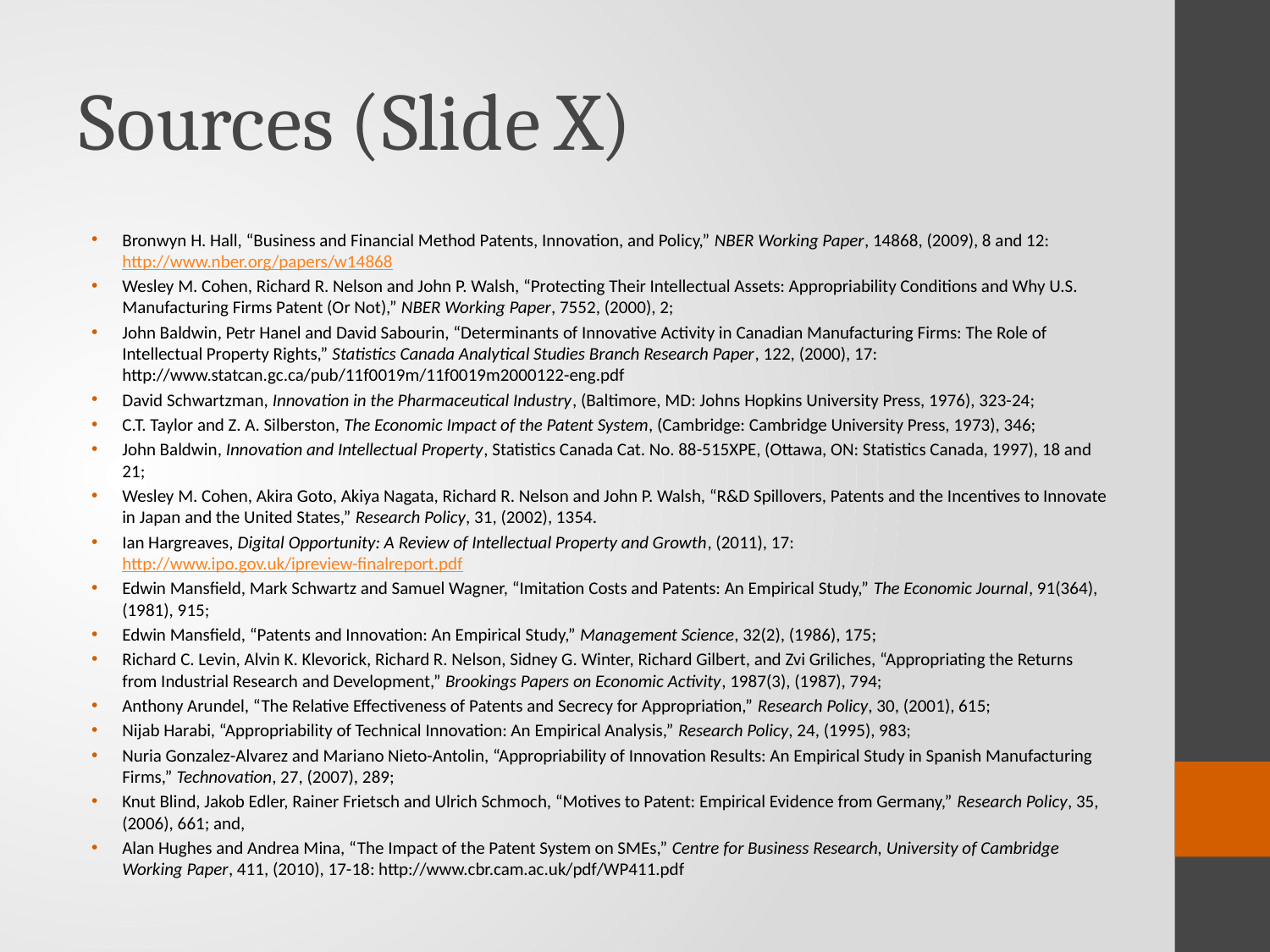

# Sources (Slide X)
Bronwyn H. Hall, “Business and Financial Method Patents, Innovation, and Policy,” NBER Working Paper, 14868, (2009), 8 and 12: http://www.nber.org/papers/w14868
Wesley M. Cohen, Richard R. Nelson and John P. Walsh, “Protecting Their Intellectual Assets: Appropriability Conditions and Why U.S. Manufacturing Firms Patent (Or Not),” NBER Working Paper, 7552, (2000), 2;
John Baldwin, Petr Hanel and David Sabourin, “Determinants of Innovative Activity in Canadian Manufacturing Firms: The Role of Intellectual Property Rights,” Statistics Canada Analytical Studies Branch Research Paper, 122, (2000), 17: http://www.statcan.gc.ca/pub/11f0019m/11f0019m2000122-eng.pdf
David Schwartzman, Innovation in the Pharmaceutical Industry, (Baltimore, MD: Johns Hopkins University Press, 1976), 323-24;
C.T. Taylor and Z. A. Silberston, The Economic Impact of the Patent System, (Cambridge: Cambridge University Press, 1973), 346;
John Baldwin, Innovation and Intellectual Property, Statistics Canada Cat. No. 88-515XPE, (Ottawa, ON: Statistics Canada, 1997), 18 and 21;
Wesley M. Cohen, Akira Goto, Akiya Nagata, Richard R. Nelson and John P. Walsh, “R&D Spillovers, Patents and the Incentives to Innovate in Japan and the United States,” Research Policy, 31, (2002), 1354.
Ian Hargreaves, Digital Opportunity: A Review of Intellectual Property and Growth, (2011), 17:  http://www.ipo.gov.uk/ipreview-finalreport.pdf
Edwin Mansfield, Mark Schwartz and Samuel Wagner, “Imitation Costs and Patents: An Empirical Study,” The Economic Journal, 91(364), (1981), 915;
Edwin Mansfield, “Patents and Innovation: An Empirical Study,” Management Science, 32(2), (1986), 175;
Richard C. Levin, Alvin K. Klevorick, Richard R. Nelson, Sidney G. Winter, Richard Gilbert, and Zvi Griliches, “Appropriating the Returns from Industrial Research and Development,” Brookings Papers on Economic Activity, 1987(3), (1987), 794;
Anthony Arundel, “The Relative Effectiveness of Patents and Secrecy for Appropriation,” Research Policy, 30, (2001), 615;
Nijab Harabi, “Appropriability of Technical Innovation: An Empirical Analysis,” Research Policy, 24, (1995), 983;
Nuria Gonzalez-Alvarez and Mariano Nieto-Antolin, “Appropriability of Innovation Results: An Empirical Study in Spanish Manufacturing Firms,” Technovation, 27, (2007), 289;
Knut Blind, Jakob Edler, Rainer Frietsch and Ulrich Schmoch, “Motives to Patent: Empirical Evidence from Germany,” Research Policy, 35, (2006), 661; and,
Alan Hughes and Andrea Mina, “The Impact of the Patent System on SMEs,” Centre for Business Research, University of Cambridge Working Paper, 411, (2010), 17-18: http://www.cbr.cam.ac.uk/pdf/WP411.pdf